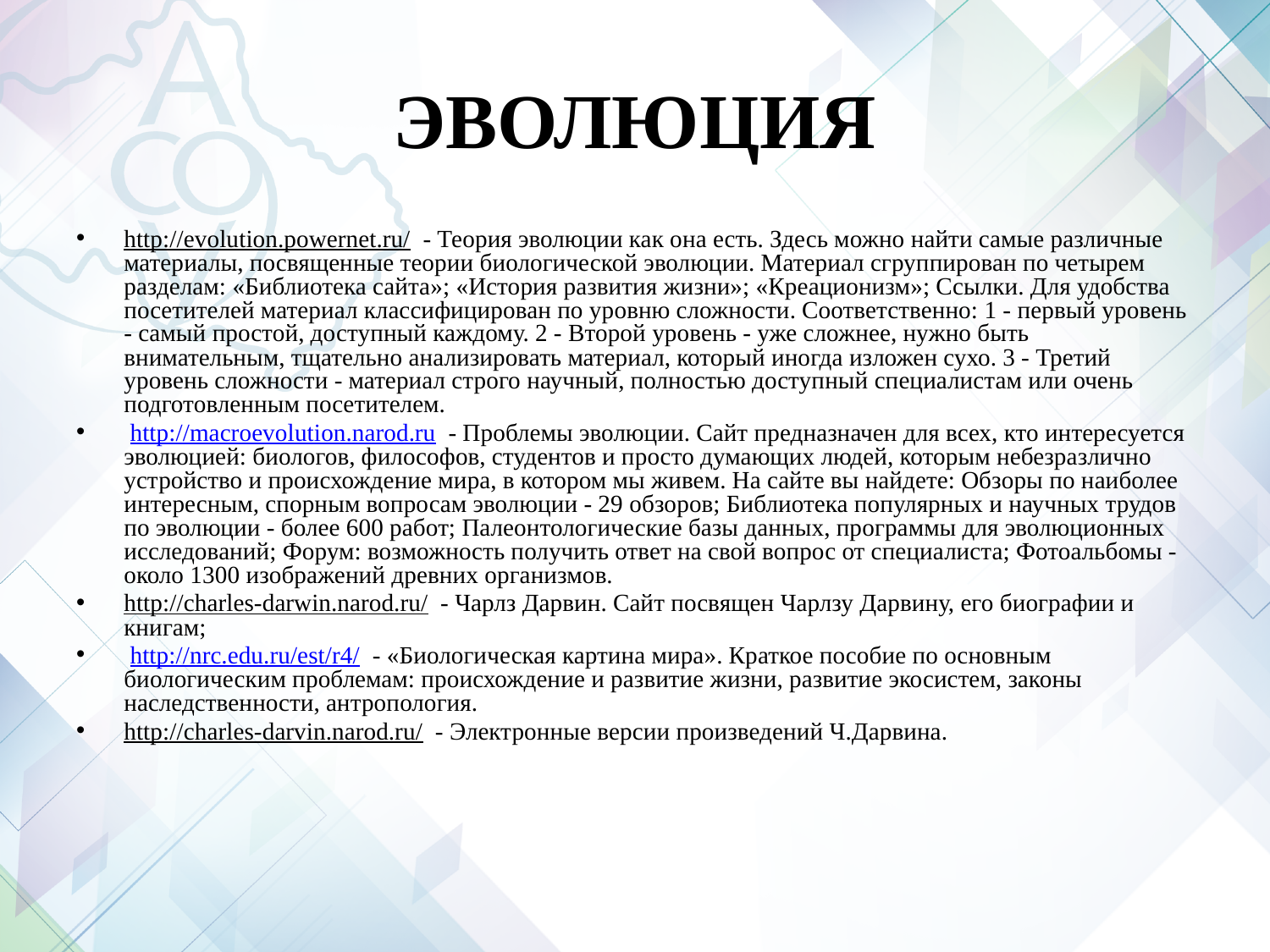

# ЭВОЛЮЦИЯ
http://evolution.powernet.ru/  - Теория эволюции как она есть. Здесь можно найти самые различные материалы, посвященные теории биологической эволюции. Материал сгруппирован по четырем разделам: «Библиотека сайта»; «История развития жизни»; «Креационизм»; Ссылки. Для удобства посетителей материал классифицирован по уровню сложности. Соответственно: 1 - первый уровень - самый простой, доступный каждому. 2 - Второй уровень - уже сложнее, нужно быть внимательным, тщательно анализировать материал, который иногда изложен сухо. 3 - Третий уровень сложности - материал строго научный, полностью доступный специалистам или очень подготовленным посетителем.
 http://macroevolution.narod.ru  - Проблемы эволюции. Сайт предназначен для всех, кто интересуется эволюцией: биологов, философов, студентов и просто думающих людей, которым небезразлично устройство и происхождение мира, в котором мы живем. На сайте вы найдете: Обзоры по наиболее интересным, спорным вопросам эволюции - 29 обзоров; Библиотека популярных и научных трудов по эволюции - более 600 работ; Палеонтологические базы данных, программы для эволюционных исследований; Форум: возможность получить ответ на свой вопрос от специалиста; Фотоальбомы - около 1300 изображений древних организмов.
http://charles-darwin.narod.ru/  - Чарлз Дарвин. Сайт посвящен Чарлзу Дарвину, его биографии и книгам;
 http://nrc.edu.ru/est/r4/  - «Биологическая картина мира». Краткое пособие по основным биологическим проблемам: происхождение и развитие жизни, развитие экосистем, законы наследственности, антропология.
http://charles-darvin.narod.ru/  - Электронные версии произведений Ч.Дарвина.